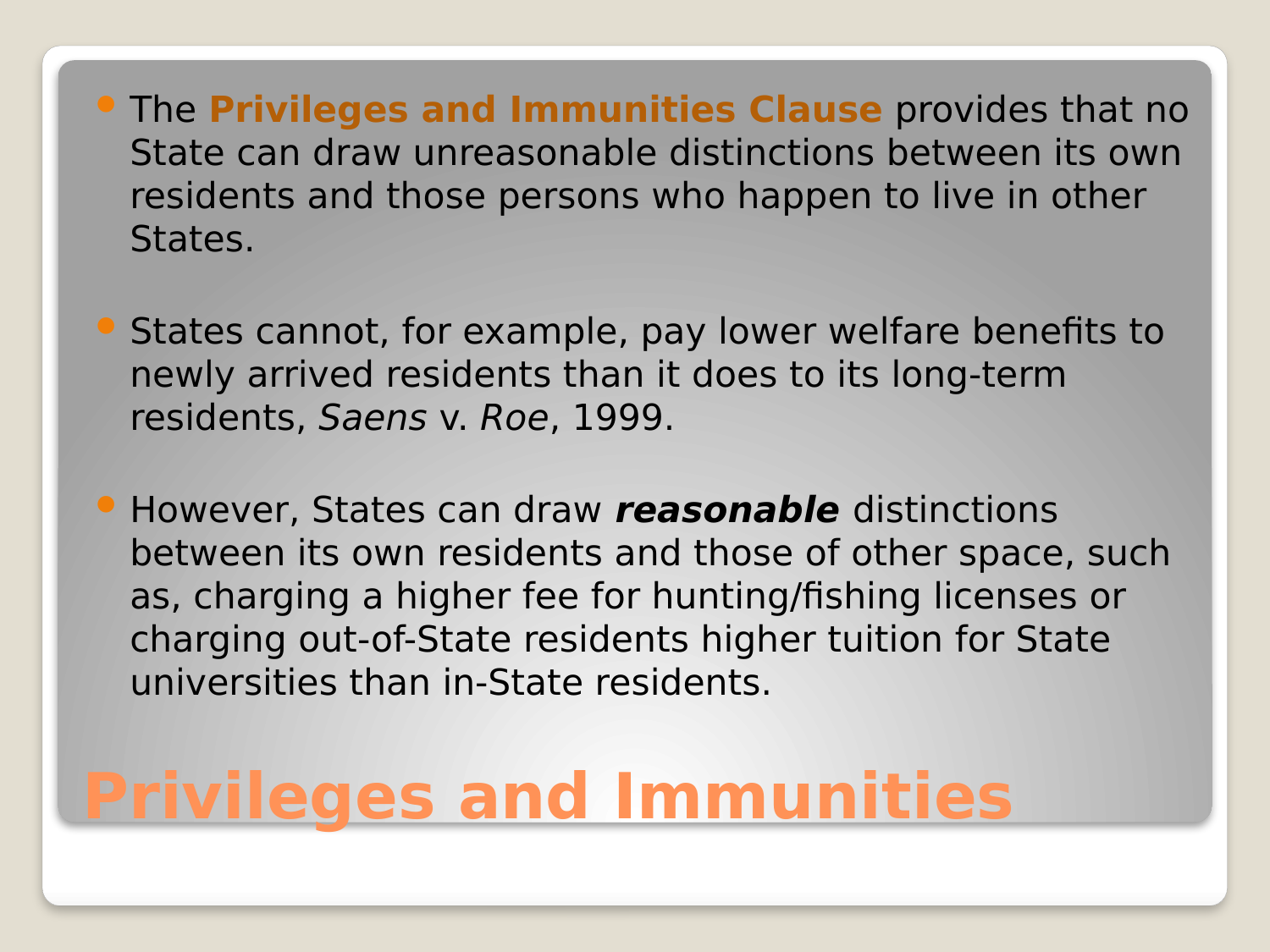

The Privileges and Immunities Clause provides that no State can draw unreasonable distinctions between its own residents and those persons who happen to live in other States.

States cannot, for example, pay lower welfare benefits to newly arrived residents than it does to its long-term residents, Saens v. Roe, 1999.

However, States can draw reasonable distinctions between its own residents and those of other space, such as, charging a higher fee for hunting/fishing licenses or charging out-of-State residents higher tuition for State universities than in-State residents.

# Privileges and Immunities